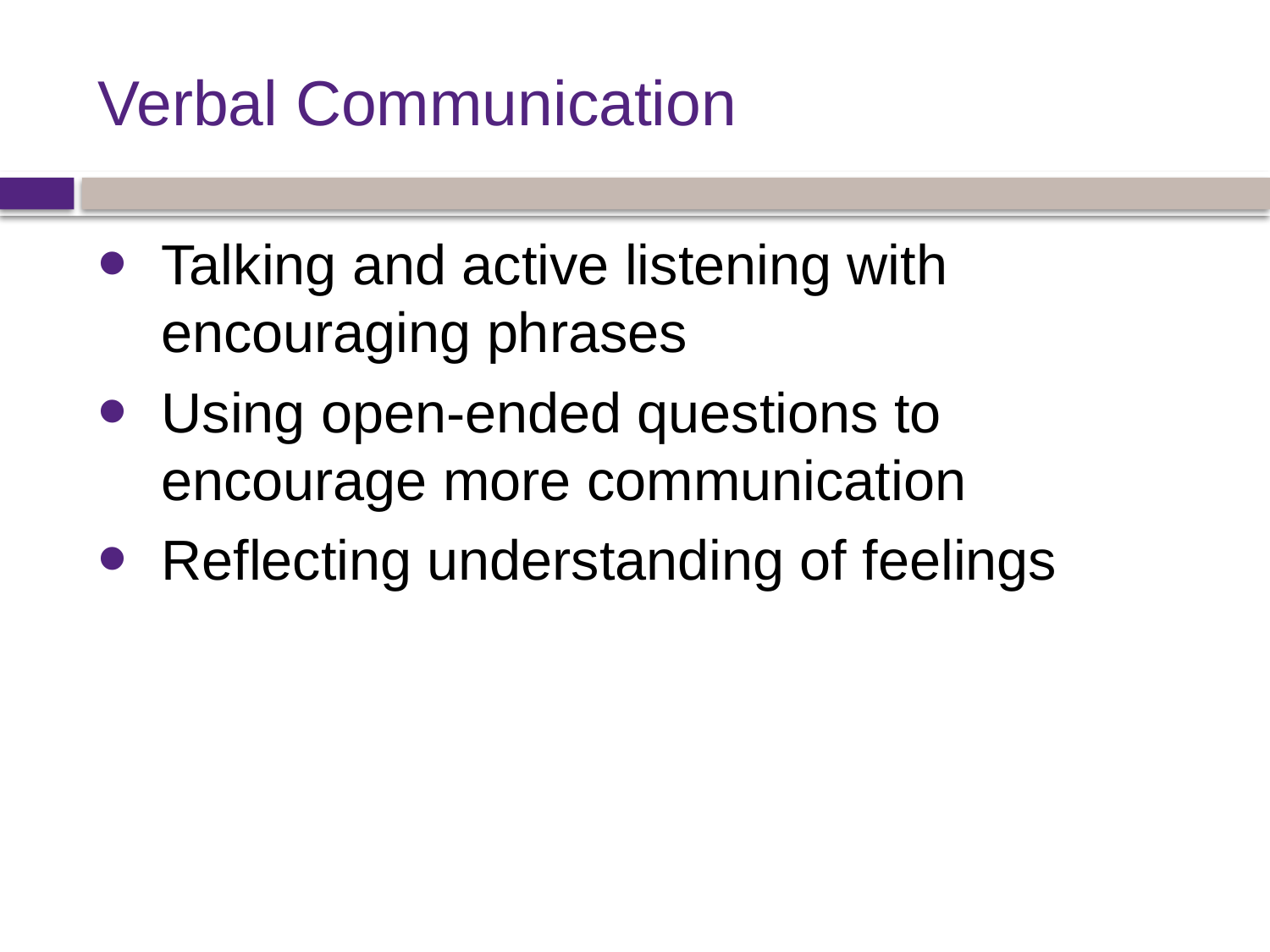

# Verbal Communication
Talking and active listening with encouraging phrases
Using open-ended questions to encourage more communication
Reflecting understanding of feelings